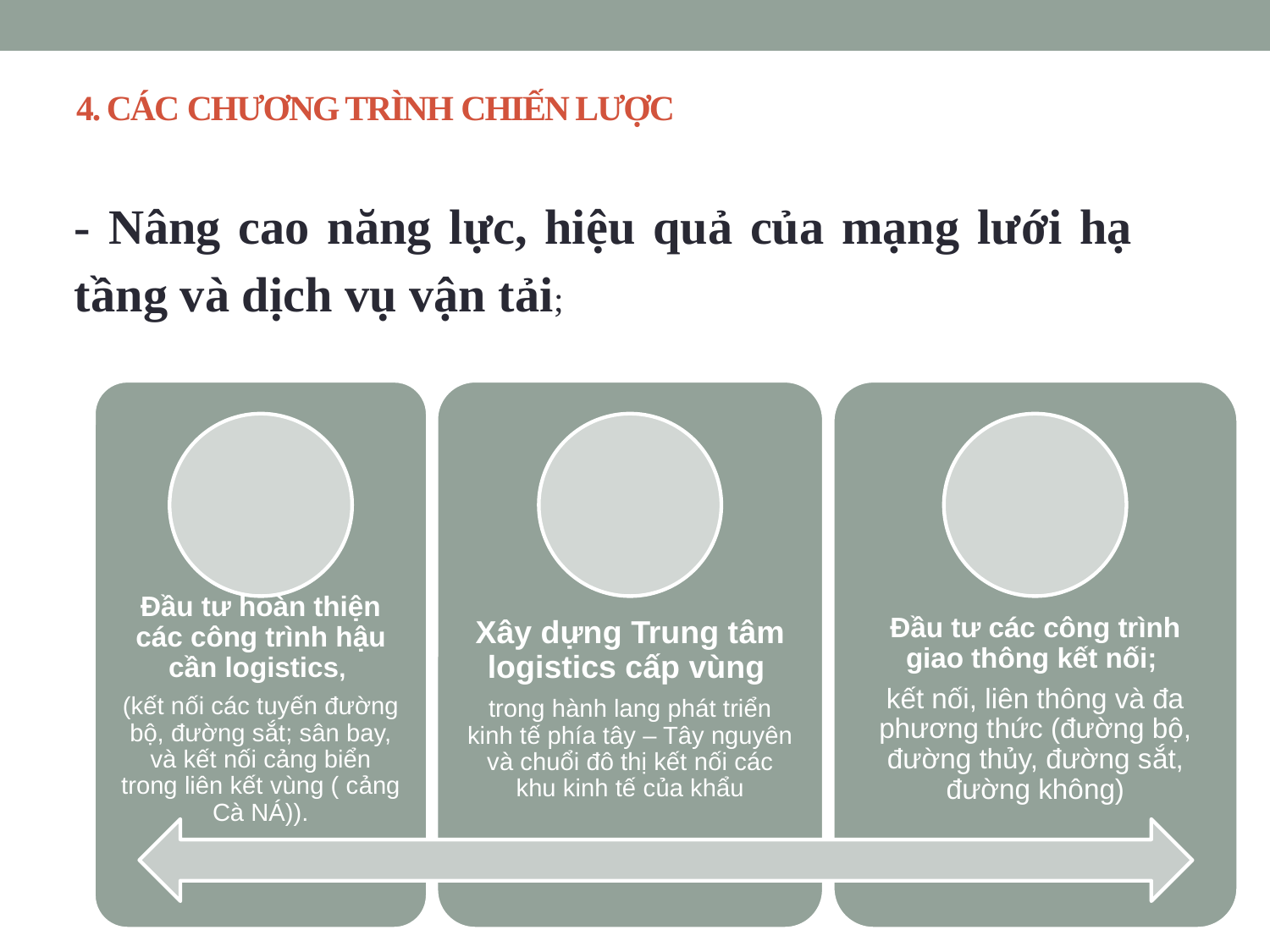

# 4. CÁC CHƯƠNG TRÌNH CHIẾN LƯỢC
- Nâng cao năng lực, hiệu quả của mạng lưới hạ tầng và dịch vụ vận tải;
Đầu tư hoàn thiện các công trình hậu cần logistics,
(kết nối các tuyến đường bộ, đường sắt; sân bay, và kết nối cảng biển trong liên kết vùng ( cảng Cà NÁ)).
Xây dựng Trung tâm logistics cấp vùng
trong hành lang phát triển kinh tế phía tây – Tây nguyên và chuổi đô thị kết nối các khu kinh tế của khẩu
Đầu tư các công trình giao thông kết nối;
kết nối, liên thông và đa phương thức (đường bộ, đường thủy, đường sắt, đường không)